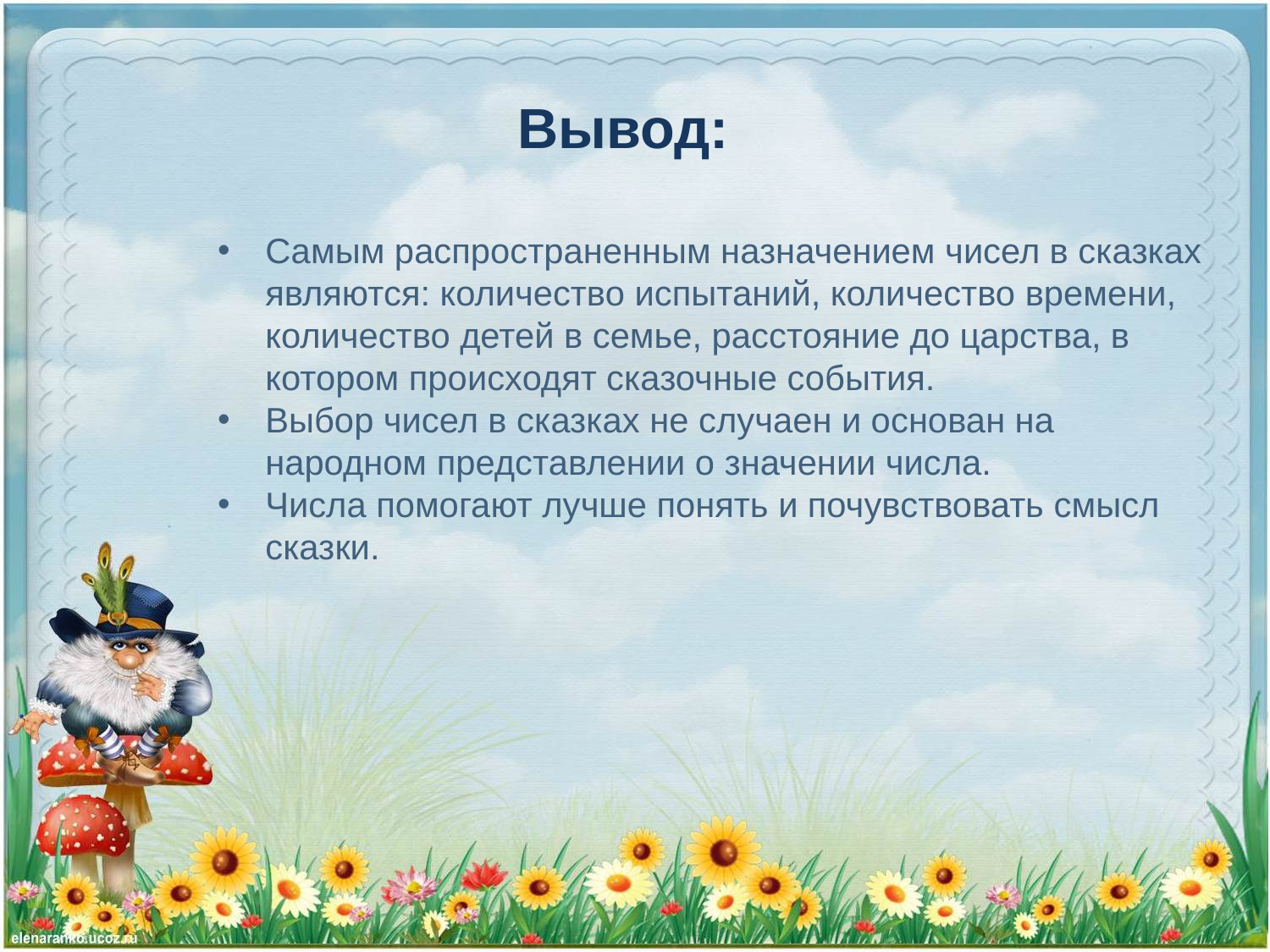

Вывод:
Самым распространенным назначением чисел в сказках являются: количество испытаний, количество времени, количество детей в семье, расстояние до царства, в котором происходят сказочные события.
Выбор чисел в сказках не случаен и основан на народном представлении о значении числа.
Числа помогают лучше понять и почувствовать смысл сказки.